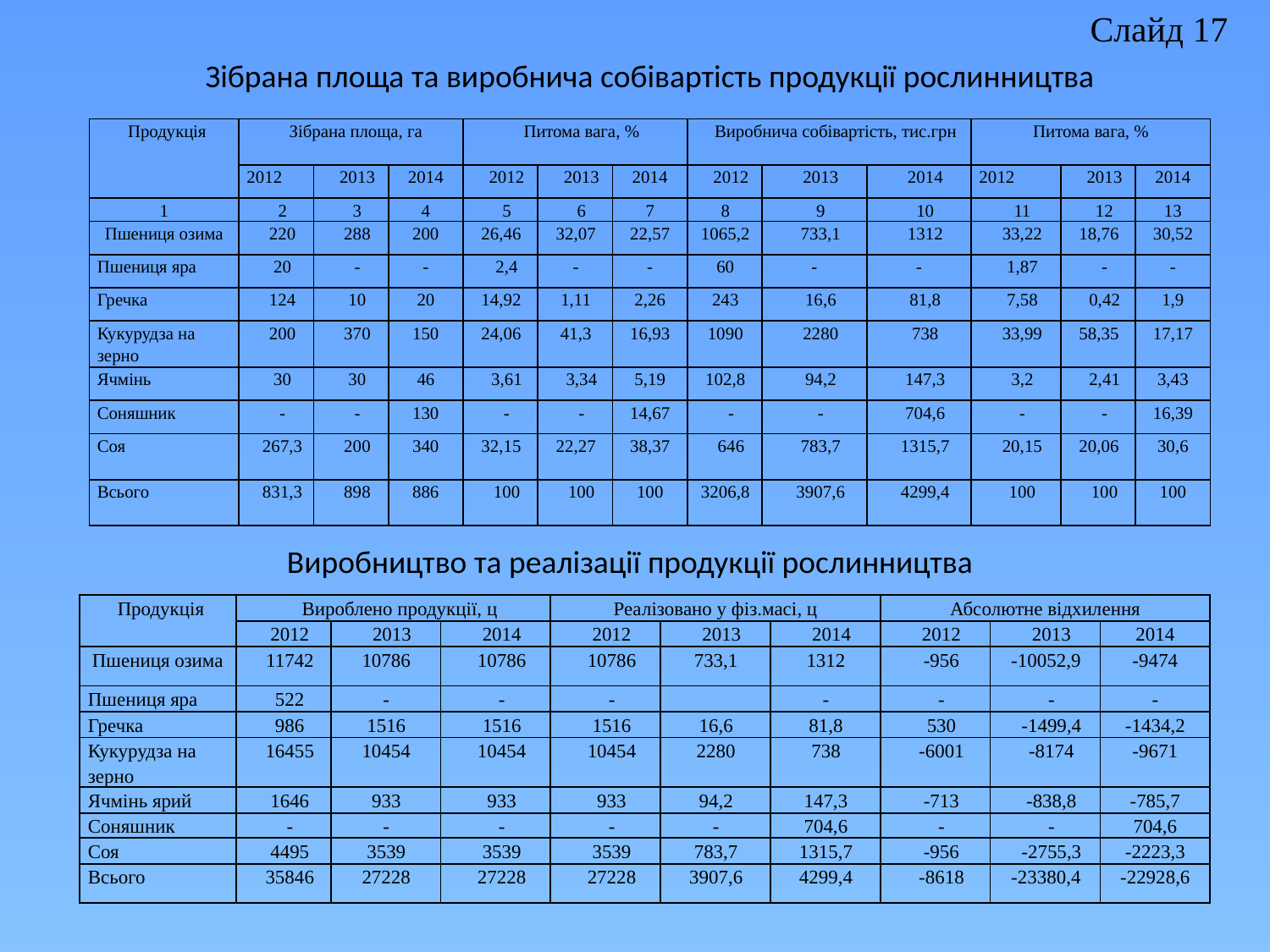

Слайд 17
Зібрана площа та виробнича собівартість продукції рослинництва
| Продукція | Зібрана площа, га |  |  | Питома вага, % |  |  | Виробнича собівартість, тис.грн |  |  | Питома вага, % |  |  |
| --- | --- | --- | --- | --- | --- | --- | --- | --- | --- | --- | --- | --- |
|  | 2012 | 2013 | 2014 | 2012 | 2013 | 2014 | 2012 | 2013 | 2014 | 2012 | 2013 | 2014 |
| 1 | 2 | 3 | 4 | 5 | 6 | 7 | 8 | 9 | 10 | 11 | 12 | 13 |
| Пшениця озима | 220 | 288 | 200 | 26,46 | 32,07 | 22,57 | 1065,2 | 733,1 | 1312 | 33,22 | 18,76 | 30,52 |
| Пшениця яра | 20 | - | - | 2,4 | - | - | 60 | - | - | 1,87 | - | - |
| Гречка | 124 | 10 | 20 | 14,92 | 1,11 | 2,26 | 243 | 16,6 | 81,8 | 7,58 | 0,42 | 1,9 |
| Кукурудза на зерно | 200 | 370 | 150 | 24,06 | 41,3 | 16,93 | 1090 | 2280 | 738 | 33,99 | 58,35 | 17,17 |
| Ячмінь | 30 | 30 | 46 | 3,61 | 3,34 | 5,19 | 102,8 | 94,2 | 147,3 | 3,2 | 2,41 | 3,43 |
| Соняшник | - | - | 130 | - | - | 14,67 | - | - | 704,6 | - | - | 16,39 |
| Соя | 267,3 | 200 | 340 | 32,15 | 22,27 | 38,37 | 646 | 783,7 | 1315,7 | 20,15 | 20,06 | 30,6 |
| Всього | 831,3 | 898 | 886 | 100 | 100 | 100 | 3206,8 | 3907,6 | 4299,4 | 100 | 100 | 100 |
Виробництво та реалізації продукції рослинництва
| Продукція | Вироблено продукції, ц |  |  | Реалізовано у фіз.масі, ц |  |  | Абсолютне відхилення |  |  |
| --- | --- | --- | --- | --- | --- | --- | --- | --- | --- |
|  | 2012 | 2013 | 2014 | 2012 | 2013 | 2014 | 2012 | 2013 | 2014 |
| Пшениця озима | 11742 | 10786 | 10786 | 10786 | 733,1 | 1312 | -956 | -10052,9 | -9474 |
| Пшениця яра | 522 | - | - | - |  | - | - | - | - |
| Гречка | 986 | 1516 | 1516 | 1516 | 16,6 | 81,8 | 530 | -1499,4 | -1434,2 |
| Кукурудза на зерно | 16455 | 10454 | 10454 | 10454 | 2280 | 738 | -6001 | -8174 | -9671 |
| Ячмінь ярий | 1646 | 933 | 933 | 933 | 94,2 | 147,3 | -713 | -838,8 | -785,7 |
| Соняшник | - | - | - | - | - | 704,6 | - | - | 704,6 |
| Соя | 4495 | 3539 | 3539 | 3539 | 783,7 | 1315,7 | -956 | -2755,3 | -2223,3 |
| Всього | 35846 | 27228 | 27228 | 27228 | 3907,6 | 4299,4 | -8618 | -23380,4 | -22928,6 |